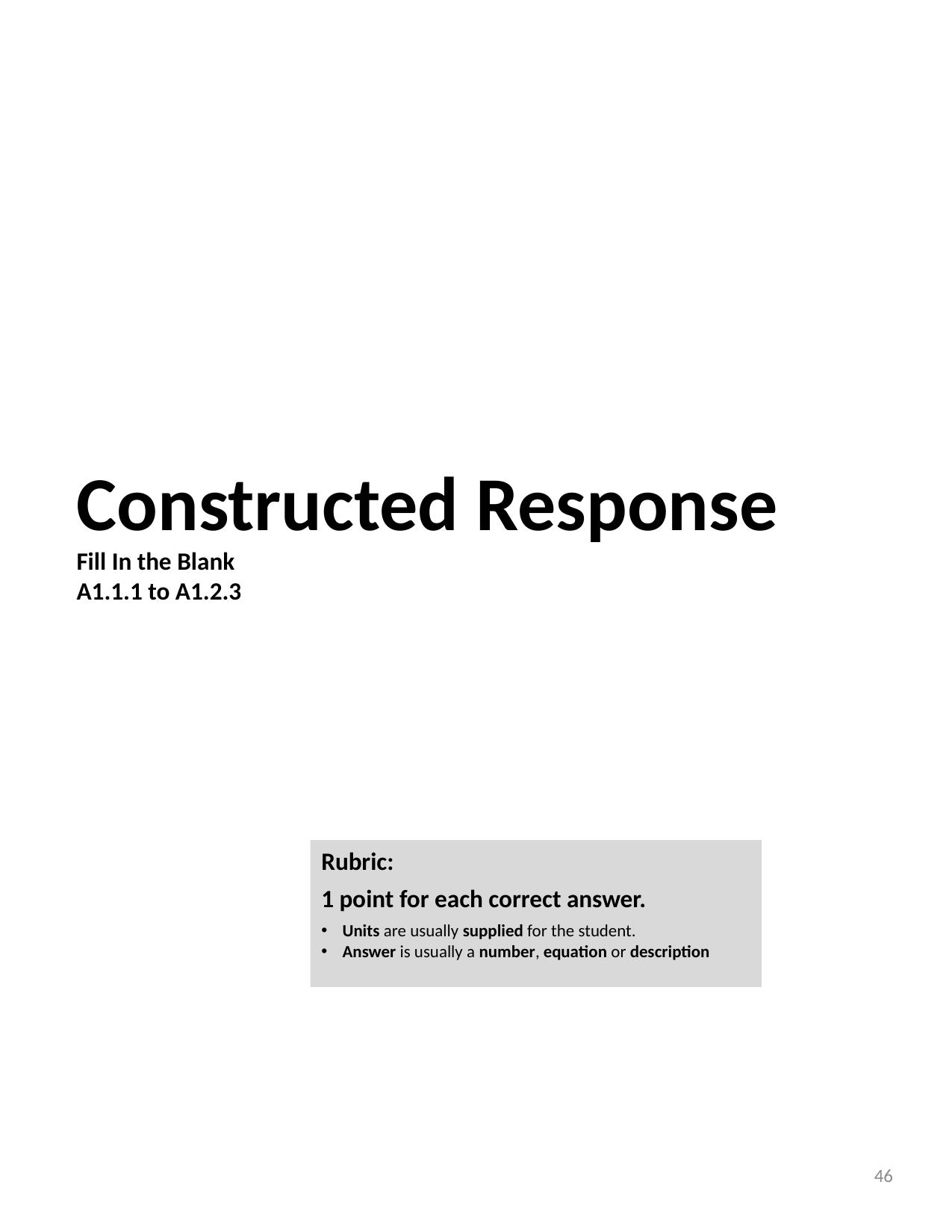

Constructed Response
Fill In the Blank
A1.1.1 to A1.2.3
Rubric:

1 point for each correct answer.

Units are usually supplied for the student.
Answer is usually a number, equation or description

46